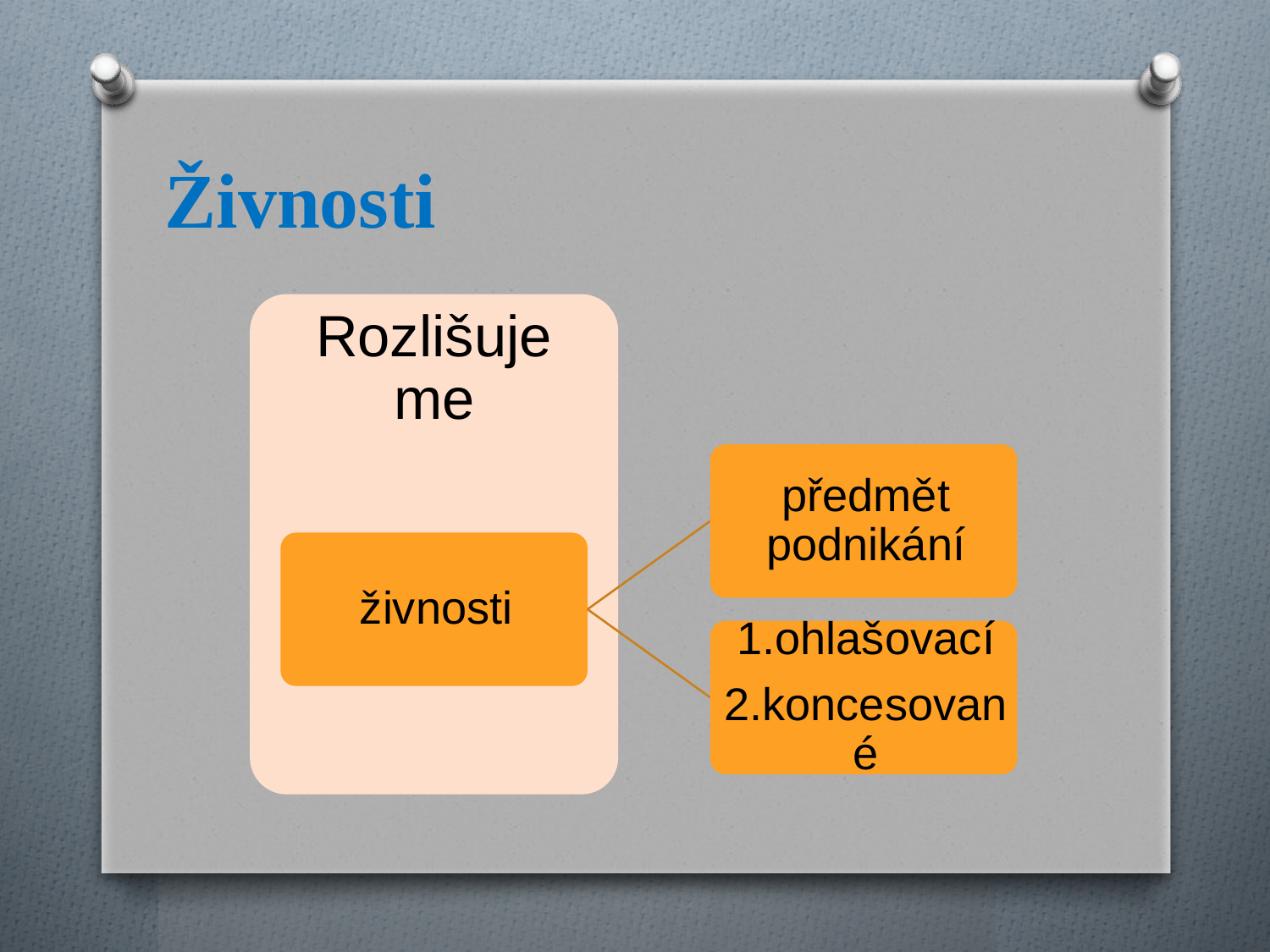

# Živnosti
Rozlišujeme
živnosti

předmět podnikání

1.ohlašovací
2.koncesované